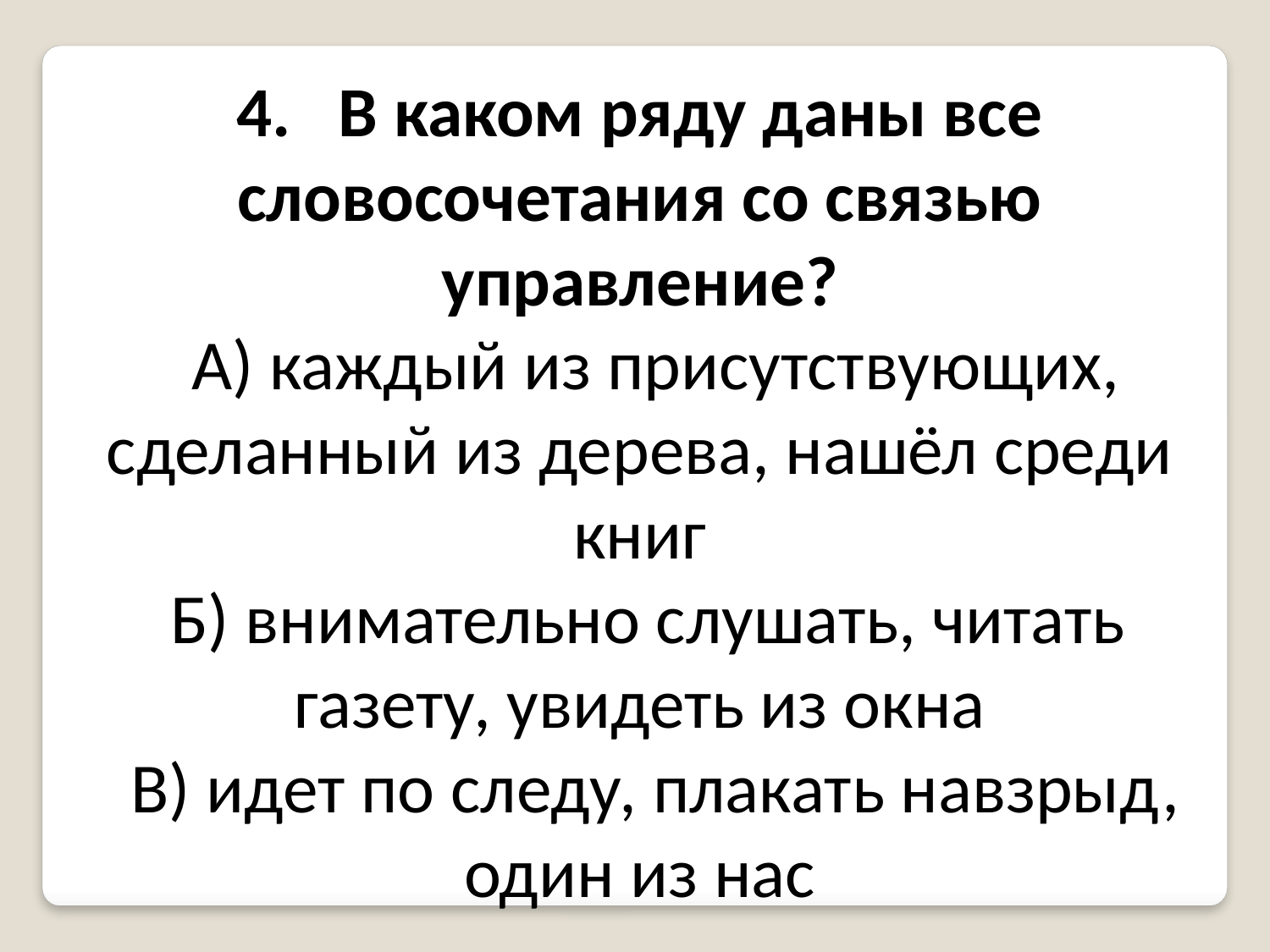

4.   В каком ряду даны все словосочетания со связью управление?
  А) каждый из присутствующих, сделанный из дерева, нашёл среди книг
 Б) внимательно слушать, читать газету, увидеть из окна
  В) идет по следу, плакать навзрыд, один из нас